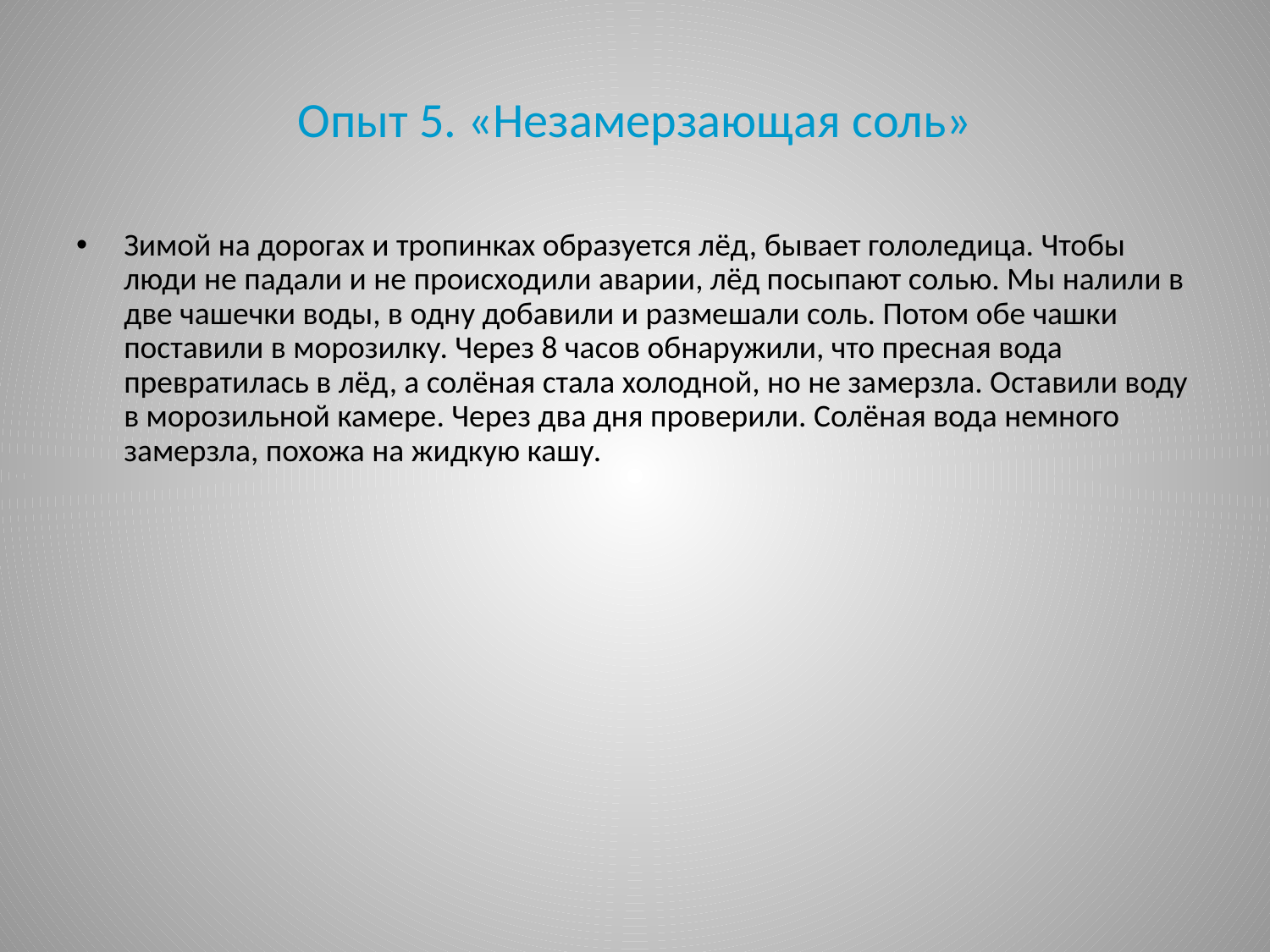

# Опыт 5. «Незамерзающая соль»
Зимой на дорогах и тропинках образуется лёд, бывает гололедица. Чтобы люди не падали и не происходили аварии, лёд посыпают солью. Мы налили в две чашечки воды, в одну добавили и размешали соль. Потом обе чашки  поставили в морозилку. Через 8 часов обнаружили, что пресная вода превратилась в лёд, а солёная стала холодной, но не замерзла. Оставили воду в морозильной камере. Через два дня проверили. Солёная вода немного замерзла, похожа на жидкую кашу.